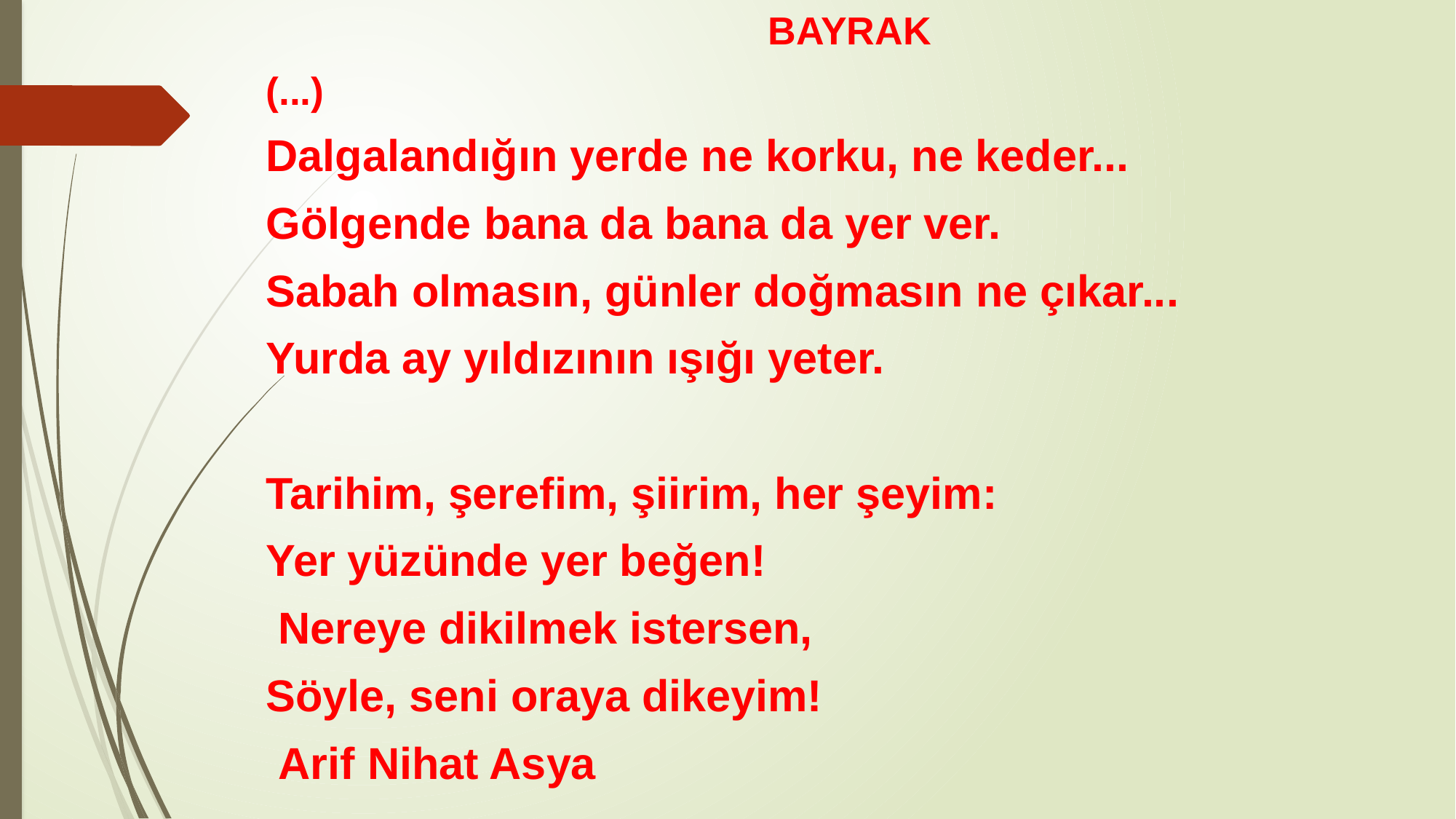

BAYRAK
(...)
Dalgalandığın yerde ne korku, ne keder...
Gölgende bana da bana da yer ver.
Sabah olmasın, günler doğmasın ne çıkar...
Yurda ay yıldızının ışığı yeter.

Tarihim, şerefim, şiirim, her şeyim:
Yer yüzünde yer beğen!
 Nereye dikilmek istersen,
Söyle, seni oraya dikeyim!
 Arif Nihat Asya